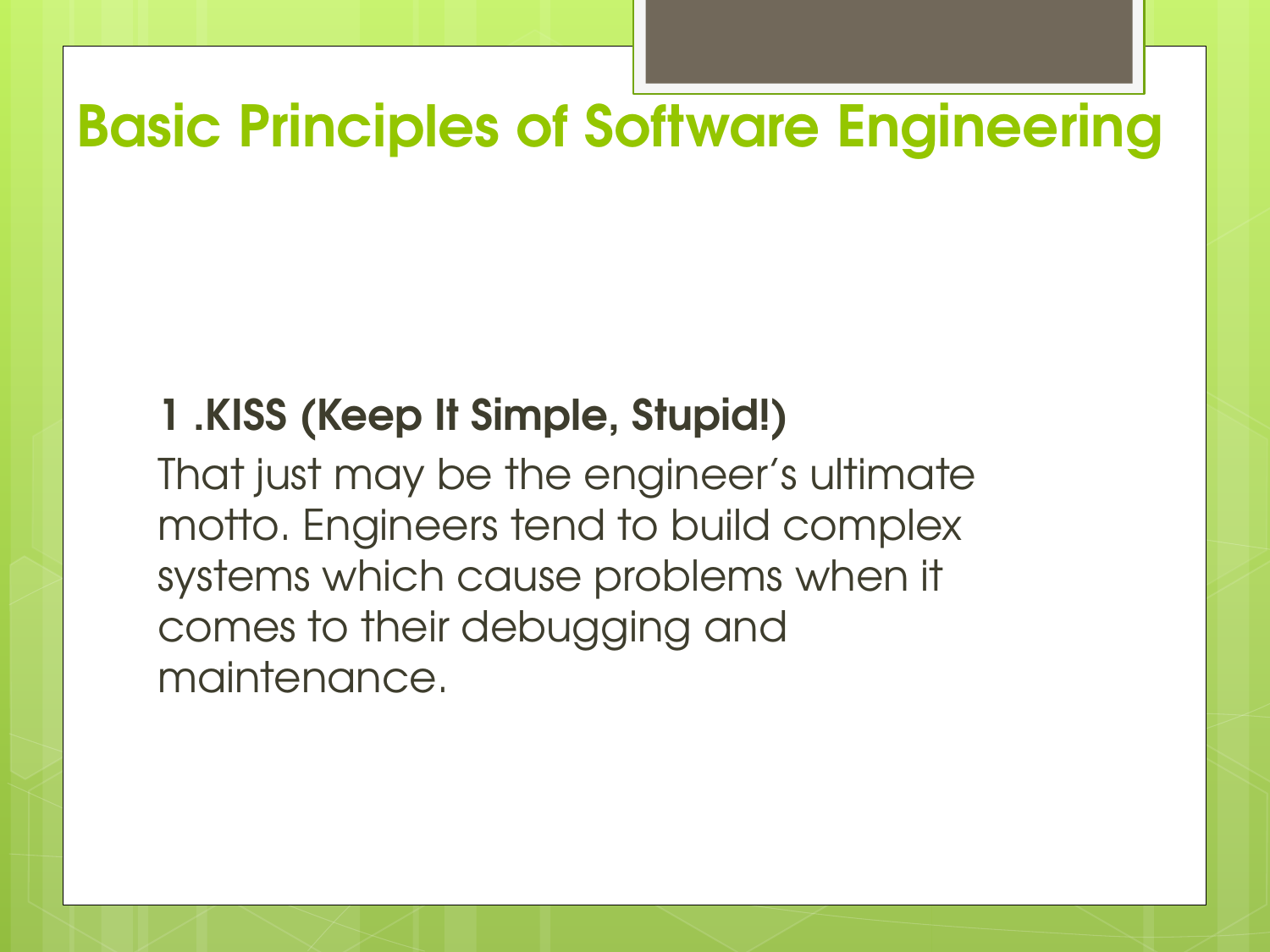

# Basic Principles of Software Engineering

1 .KISS (Keep It Simple, Stupid!)
That just may be the engineer’s ultimate motto. Engineers tend to build complex systems which cause problems when it comes to their debugging and maintenance.